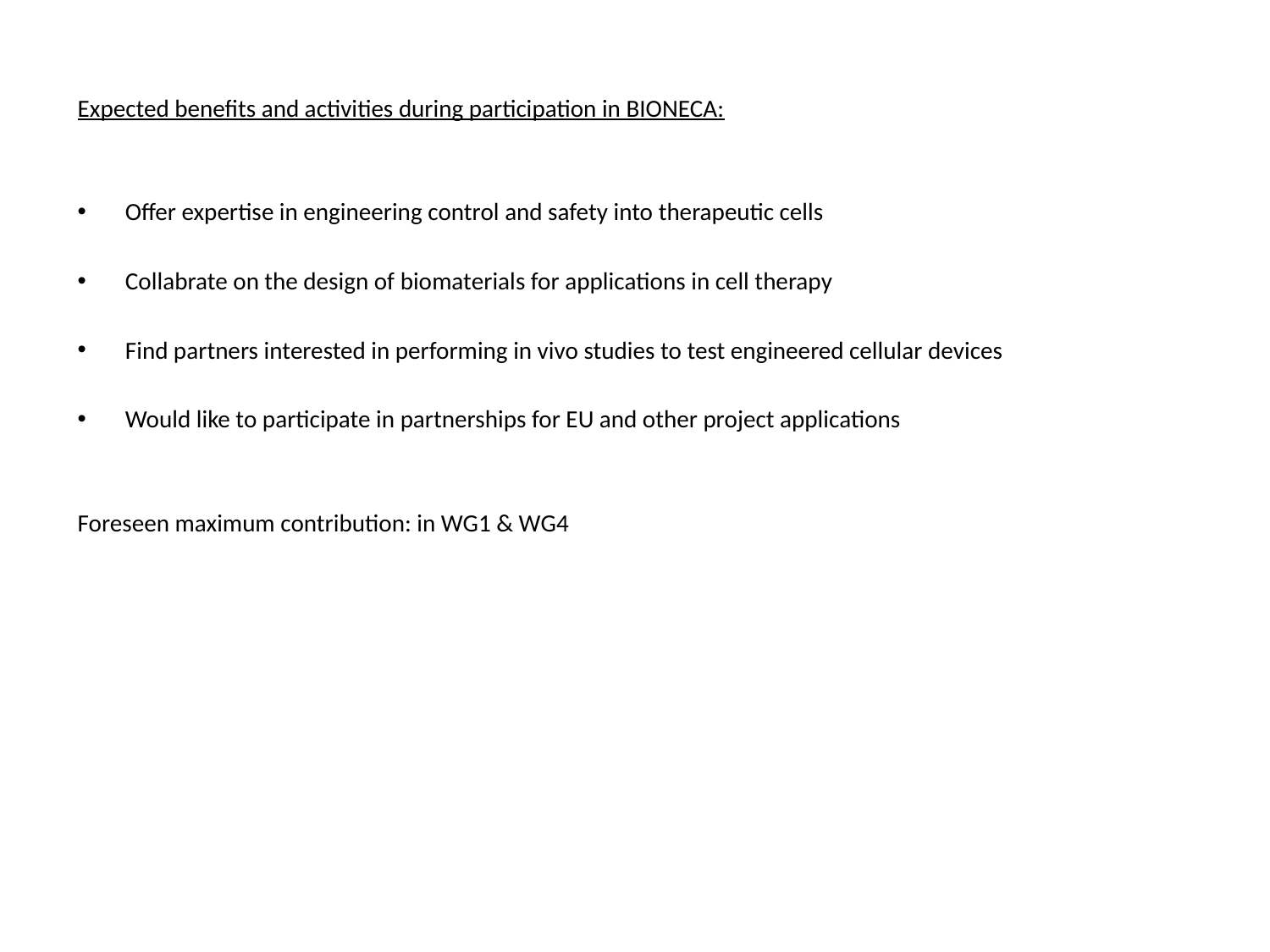

Expected benefits and activities during participation in BIONECA:

Offer expertise in engineering control and safety into therapeutic cells

Collabrate on the design of biomaterials for applications in cell therapy

Find partners interested in performing in vivo studies to test engineered cellular devices

Would like to participate in partnerships for EU and other project applications

Foreseen maximum contribution: in WG1 & WG4